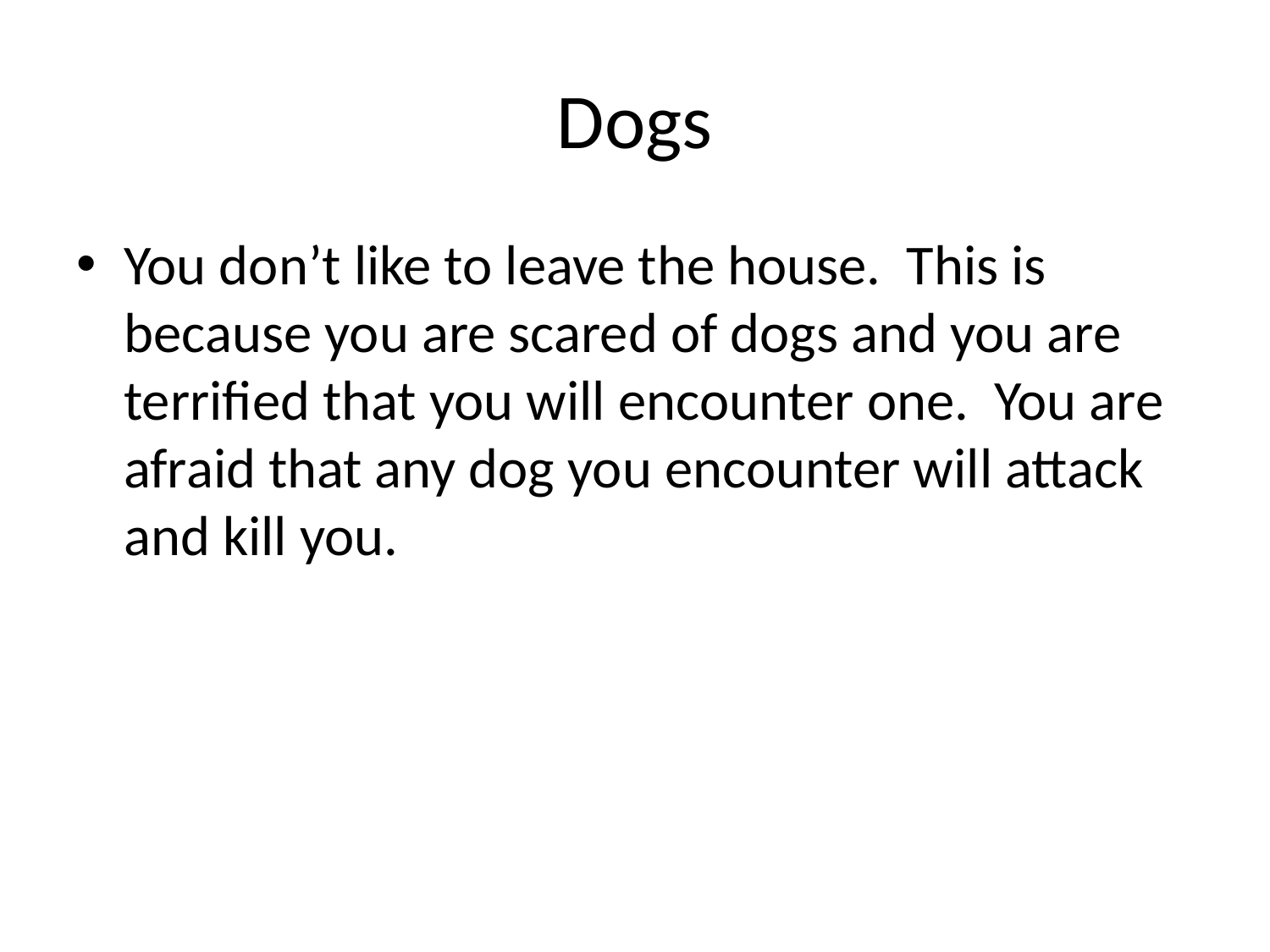

# Dogs
You don’t like to leave the house.  This is because you are scared of dogs and you are terrified that you will encounter one.  You are afraid that any dog you encounter will attack and kill you.